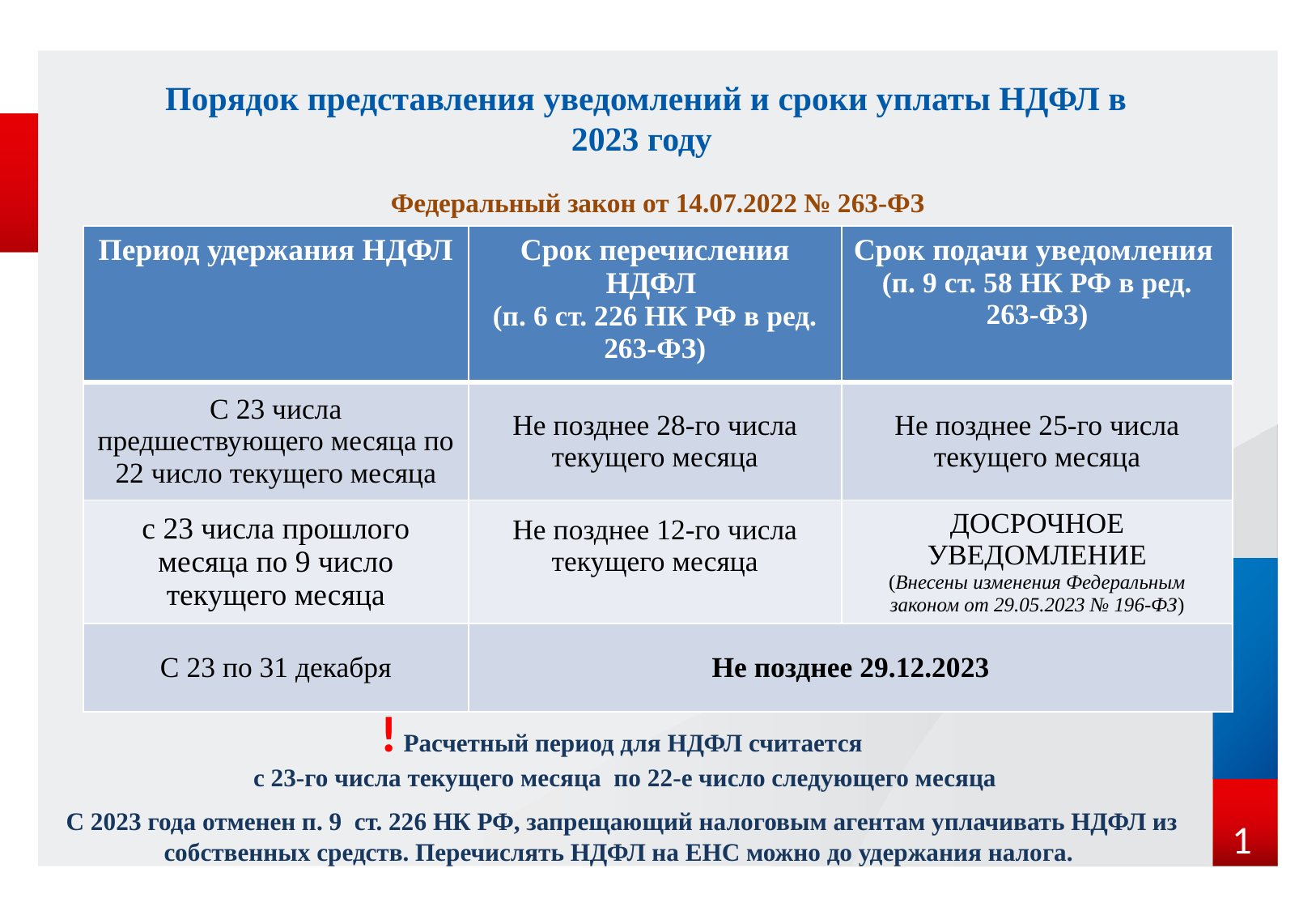

# Порядок представления уведомлений и сроки уплаты НДФЛ в 2023 году
Федеральный закон от 14.07.2022 № 263-ФЗ
| Период удержания НДФЛ | Срок перечисления НДФЛ (п. 6 ст. 226 НК РФ в ред. 263-ФЗ) | Срок подачи уведомления (п. 9 ст. 58 НК РФ в ред. 263-ФЗ) |
| --- | --- | --- |
| С 23 числа предшествующего месяца по 22 число текущего месяца | Не позднее 28-го числа текущего месяца | Не позднее 25-го числа текущего месяца |
| с 23 числа прошлого месяца по 9 число текущего месяца | Не позднее 12-го числа текущего месяца | ДОСРОЧНОЕ УВЕДОМЛЕНИЕ (Внесены изменения Федеральным законом от 29.05.2023 № 196-ФЗ) |
| С 23 по 31 декабря | Не позднее 29.12.2023 |  |
! Расчетный период для НДФЛ считается
с 23-го числа текущего месяца  по 22-е число следующего месяца

С 2023 года отменен п. 9  ст. 226 НК РФ, запрещающий налоговым агентам уплачивать НДФЛ из
собственных средств. Перечислять НДФЛ на ЕНС можно до удержания налога.
1